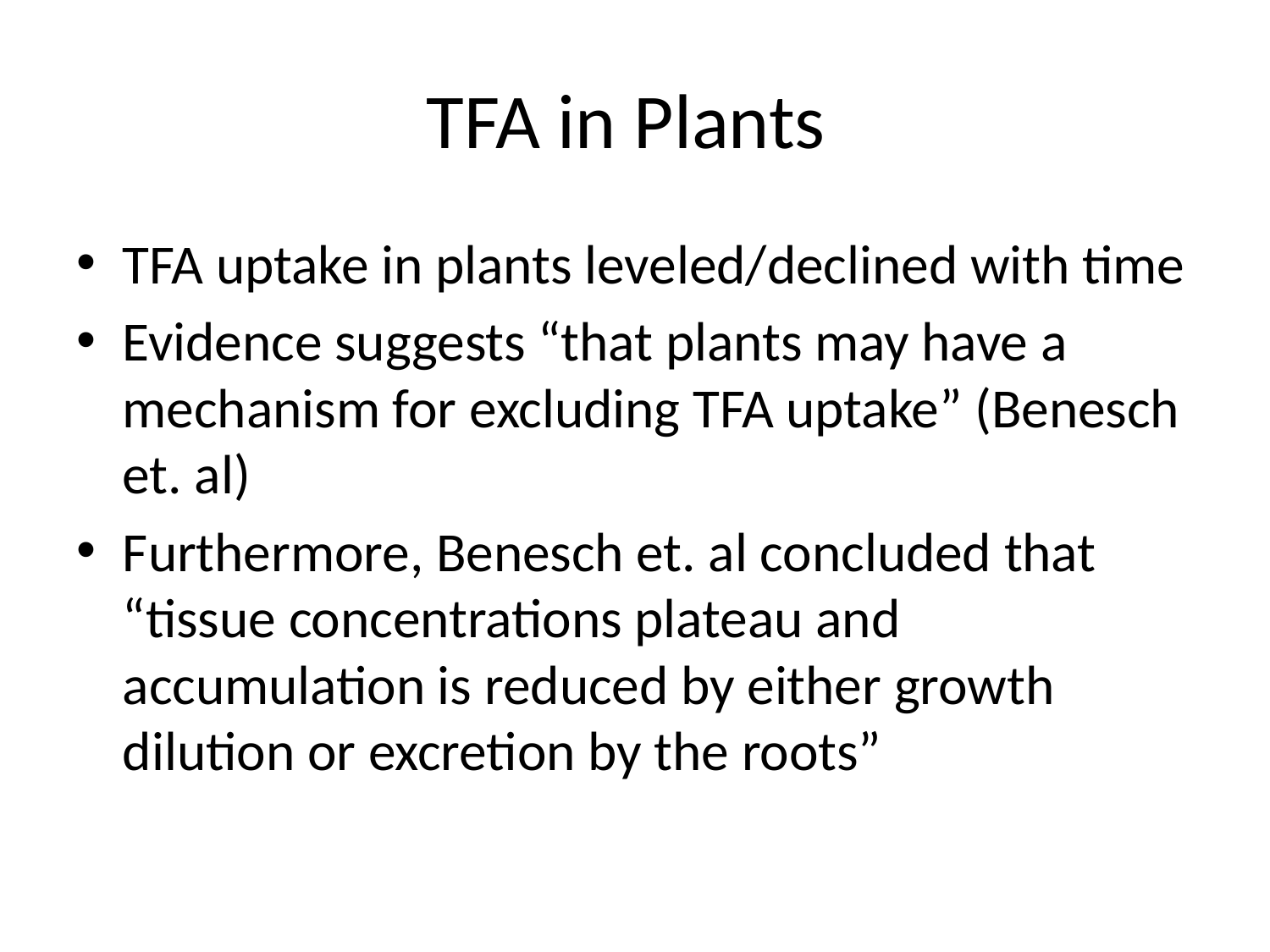

# TFA in Plants
TFA uptake in plants leveled/declined with time
Evidence suggests “that plants may have a mechanism for excluding TFA uptake” (Benesch et. al)
Furthermore, Benesch et. al concluded that “tissue concentrations plateau and accumulation is reduced by either growth dilution or excretion by the roots”